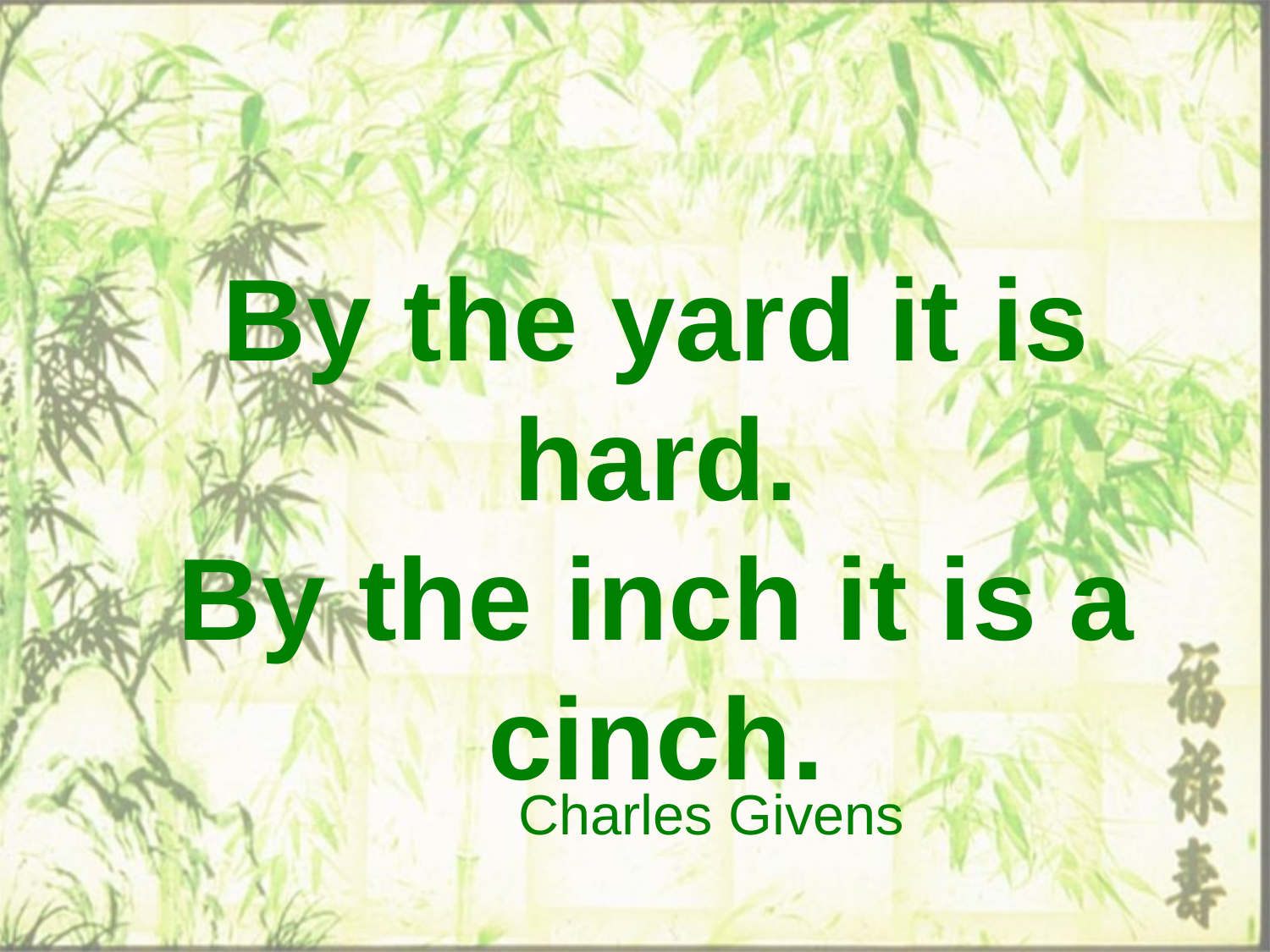

By the yard it is hard.
By the inch it is a cinch.

		Charles Givens